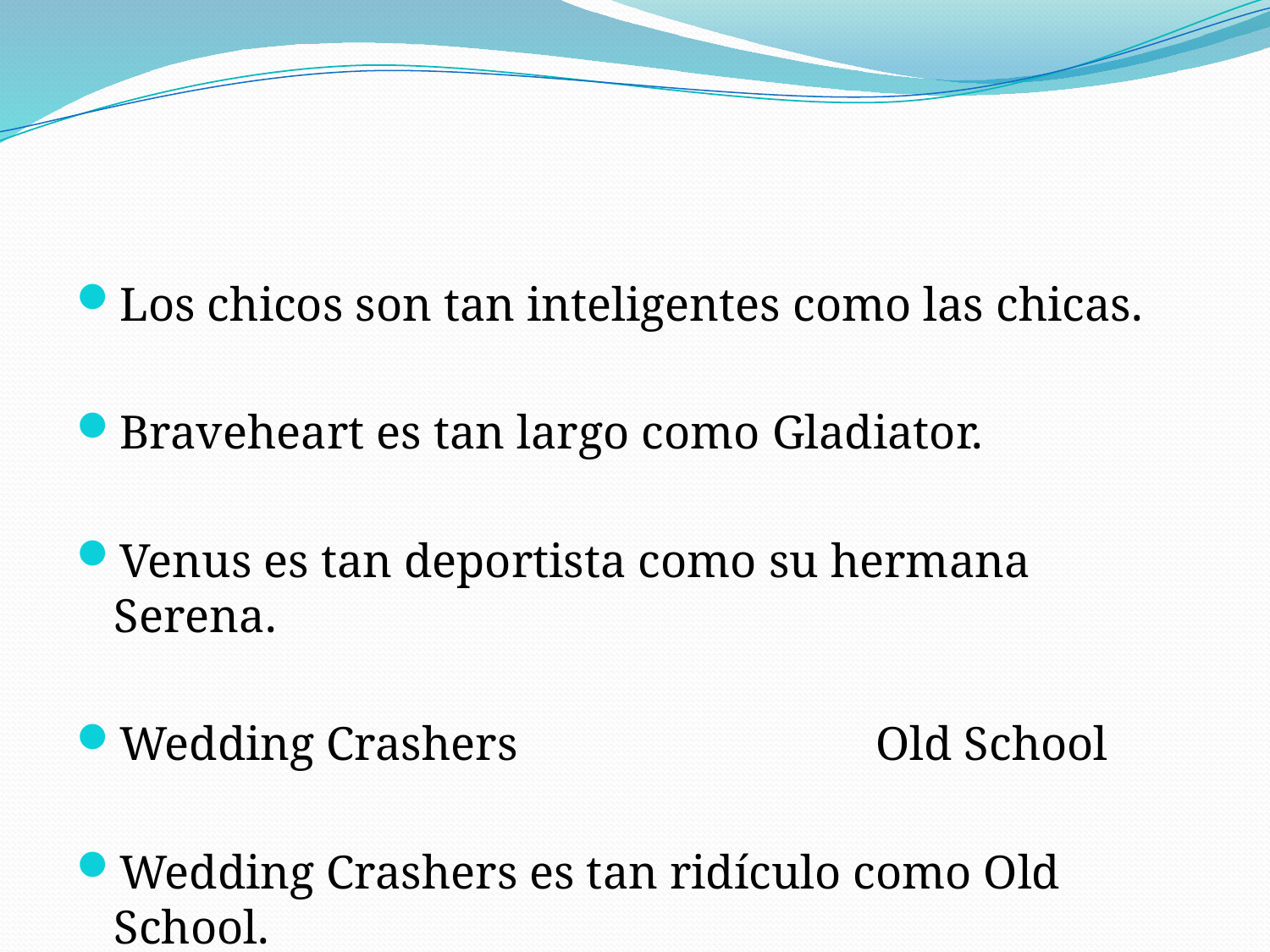

#
Los chicos son tan inteligentes como las chicas.

Braveheart es tan largo como Gladiator.

Venus es tan deportista como su hermana Serena.

Wedding Crashers			Old School

Wedding Crashers es tan ridículo como Old School.